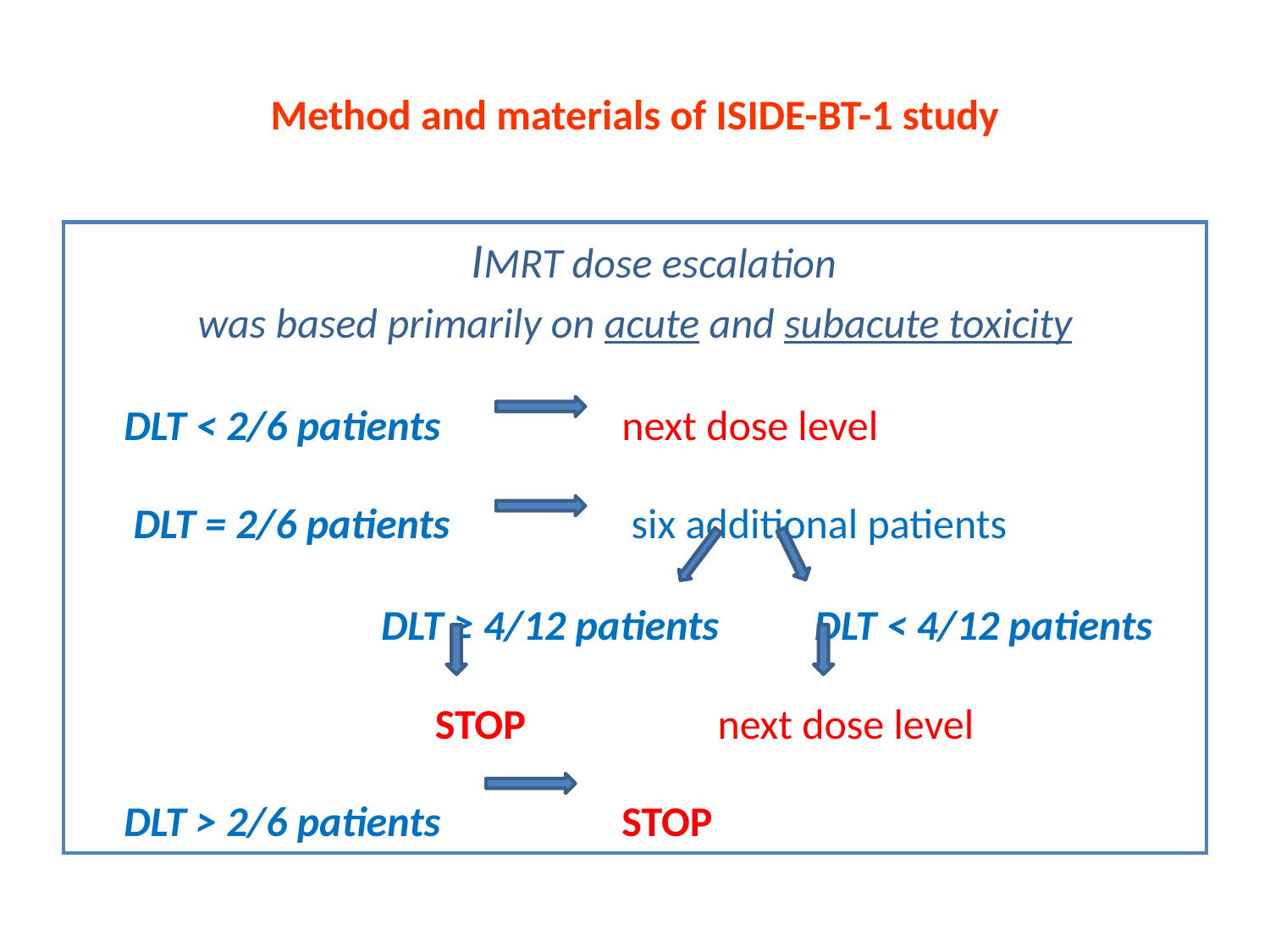

# Method and materials of ISIDE-BT-1 study
	IMRT dose escalation
was based primarily on acute and subacute toxicity

	DLT < 2/6 patients                   next dose level

	 DLT = 2/6 patients                   six additional patients

	                           DLT ≥ 4/12 patients          DLT < 4/12 patients

			      STOP	         next dose level

	DLT > 2/6 patients                   STOP